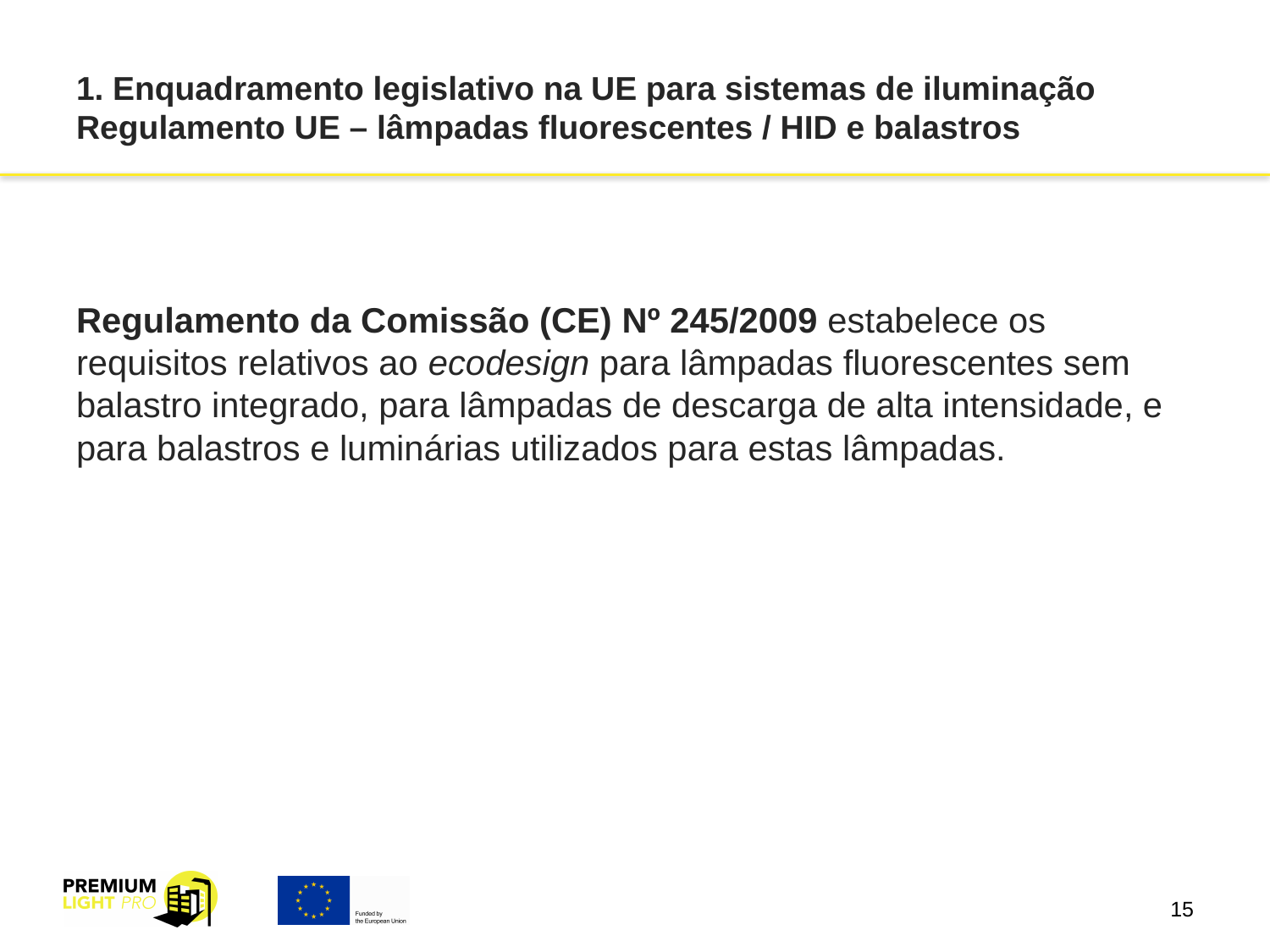

# 1. Enquadramento legislativo na UE para sistemas de iluminação Regulamento UE – lâmpadas fluorescentes / HID e balastros
Regulamento da Comissão (CE) Nº 245/2009 estabelece os requisitos relativos ao ecodesign para lâmpadas fluorescentes sem balastro integrado, para lâmpadas de descarga de alta intensidade, e para balastros e luminárias utilizados para estas lâmpadas.